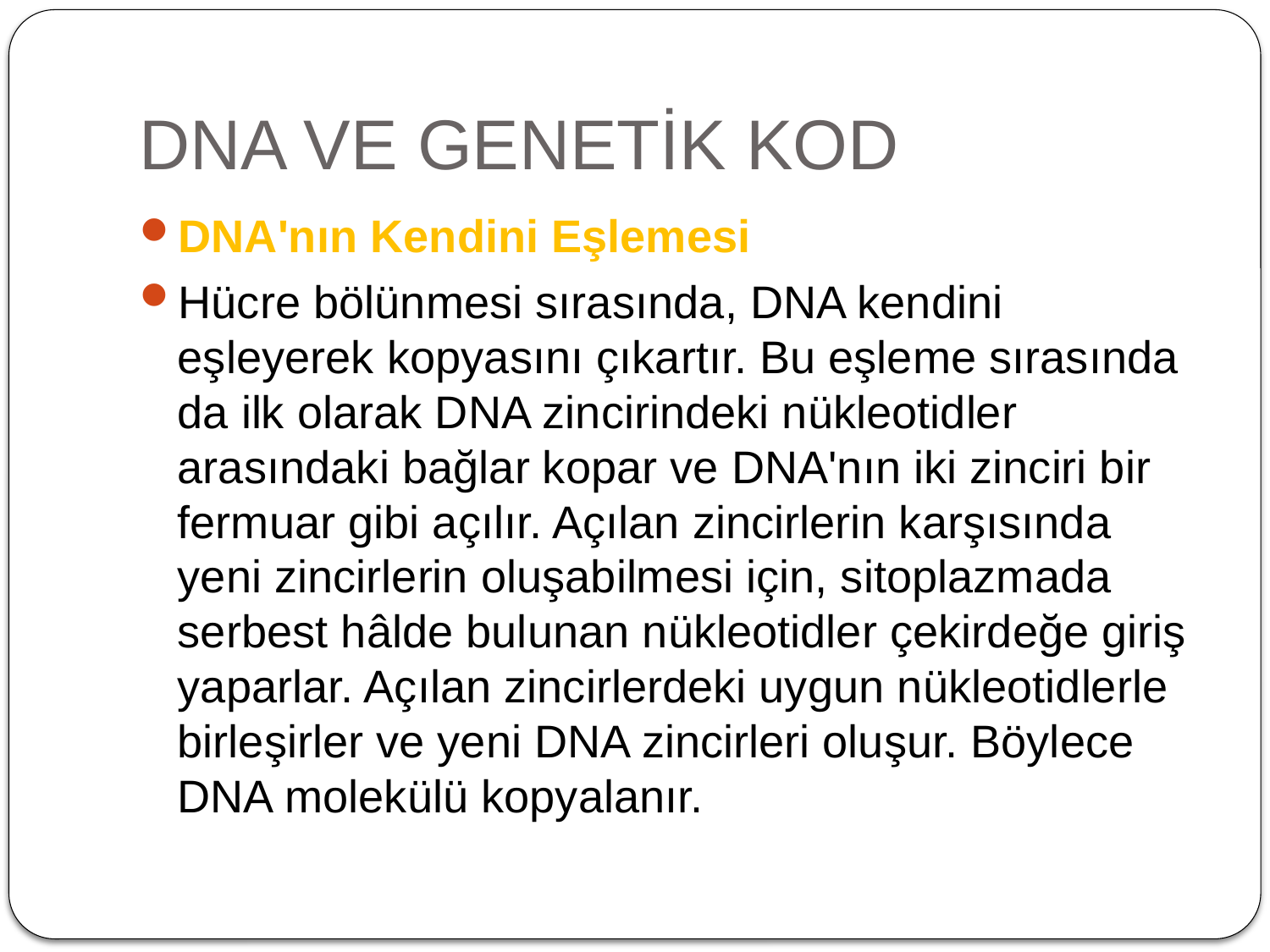

# DNA VE GENETİK KOD
DNA'nın Kendini Eşlemesi
Hücre bölünmesi sırasında, DNA kendini eşleyerek kopyasını çıkartır. Bu eşleme sırasında da ilk olarak DNA zincirindeki nükleotidler arasındaki bağlar kopar ve DNA'nın iki zinciri bir fermuar gibi açılır. Açılan zincirlerin karşısında yeni zincirlerin oluşabilmesi için, sitoplazmada serbest hâlde bulunan nükleotidler çekirdeğe giriş yaparlar. Açılan zincirlerdeki uygun nükleotidlerle birleşirler ve yeni DNA zincirleri oluşur. Böylece DNA molekülü kopyalanır.